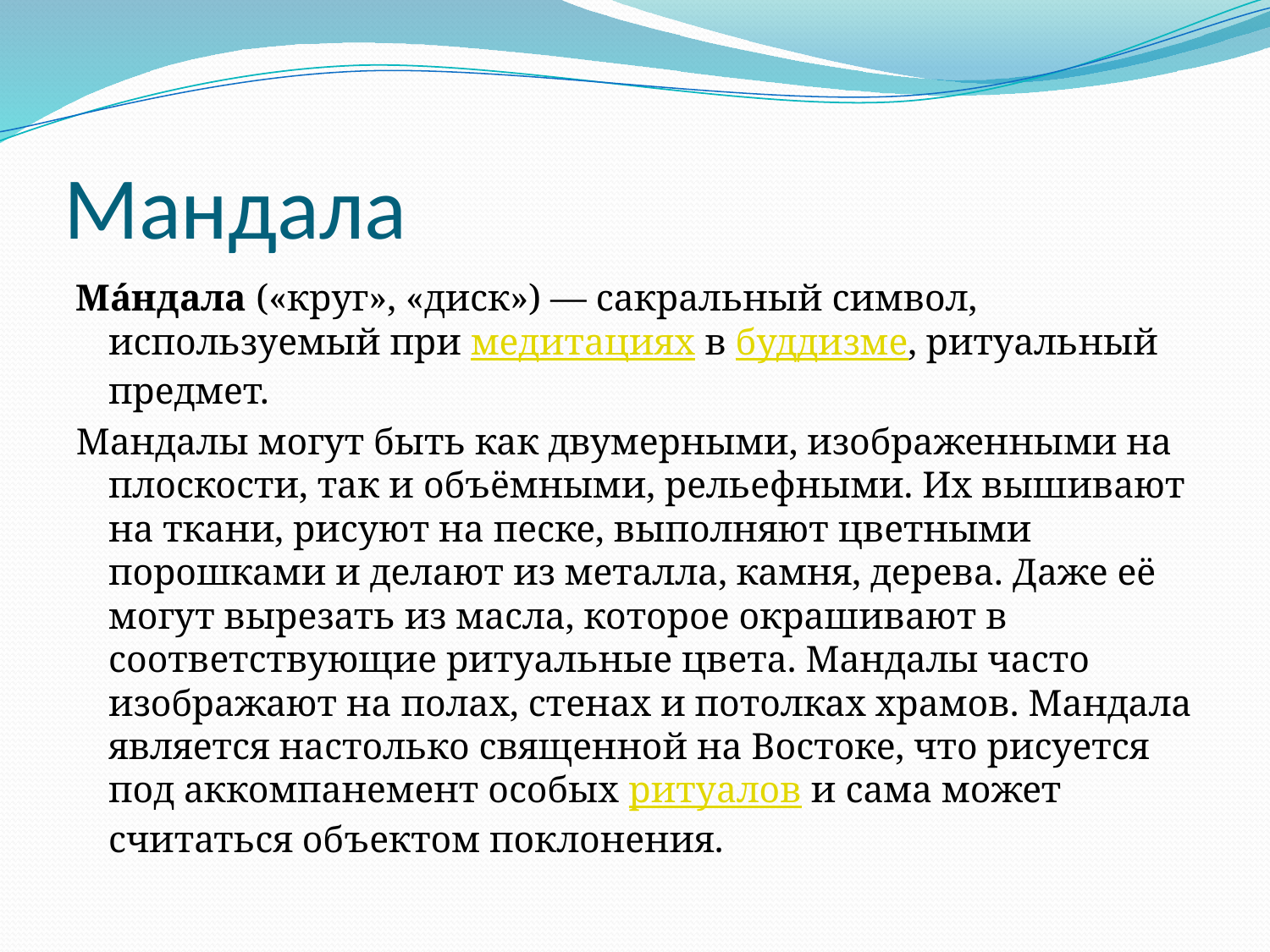

# Мандала
Ма́ндала («круг», «диск») — сакральный символ, используемый при медитациях в буддизме, ритуальный предмет.
Мандалы могут быть как двумерными, изображенными на плоскости, так и объёмными, рельефными. Их вышивают на ткани, рисуют на песке, выполняют цветными порошками и делают из металла, камня, дерева. Даже её могут вырезать из масла, которое окрашивают в соответствующие ритуальные цвета. Мандалы часто изображают на полах, стенах и потолках храмов. Мандала является настолько священной на Востоке, что рисуется под аккомпанемент особых ритуалов и сама может считаться объектом поклонения.